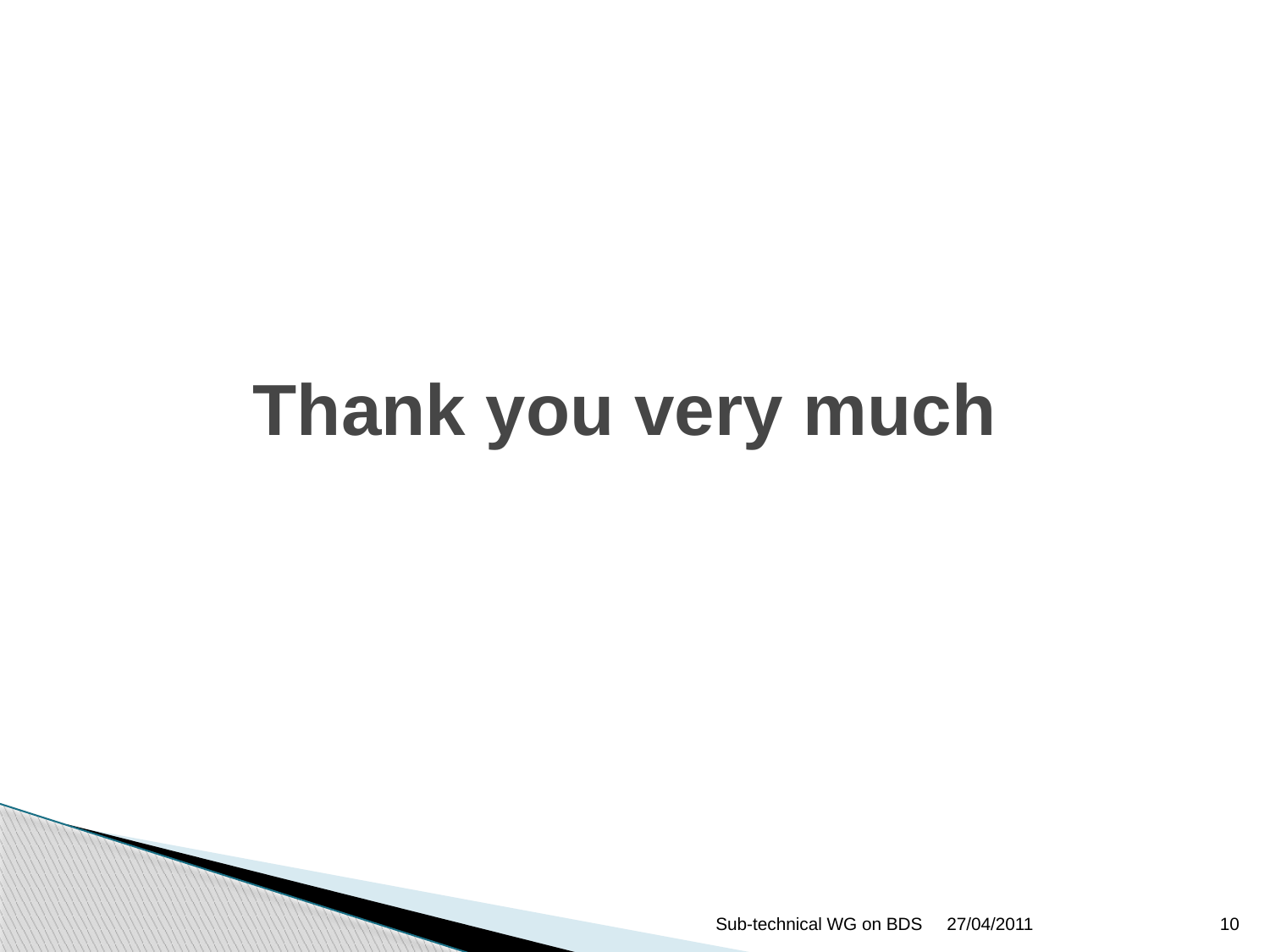

# Thank you very much
Sub-technical WG on BDS
27/04/2011
10